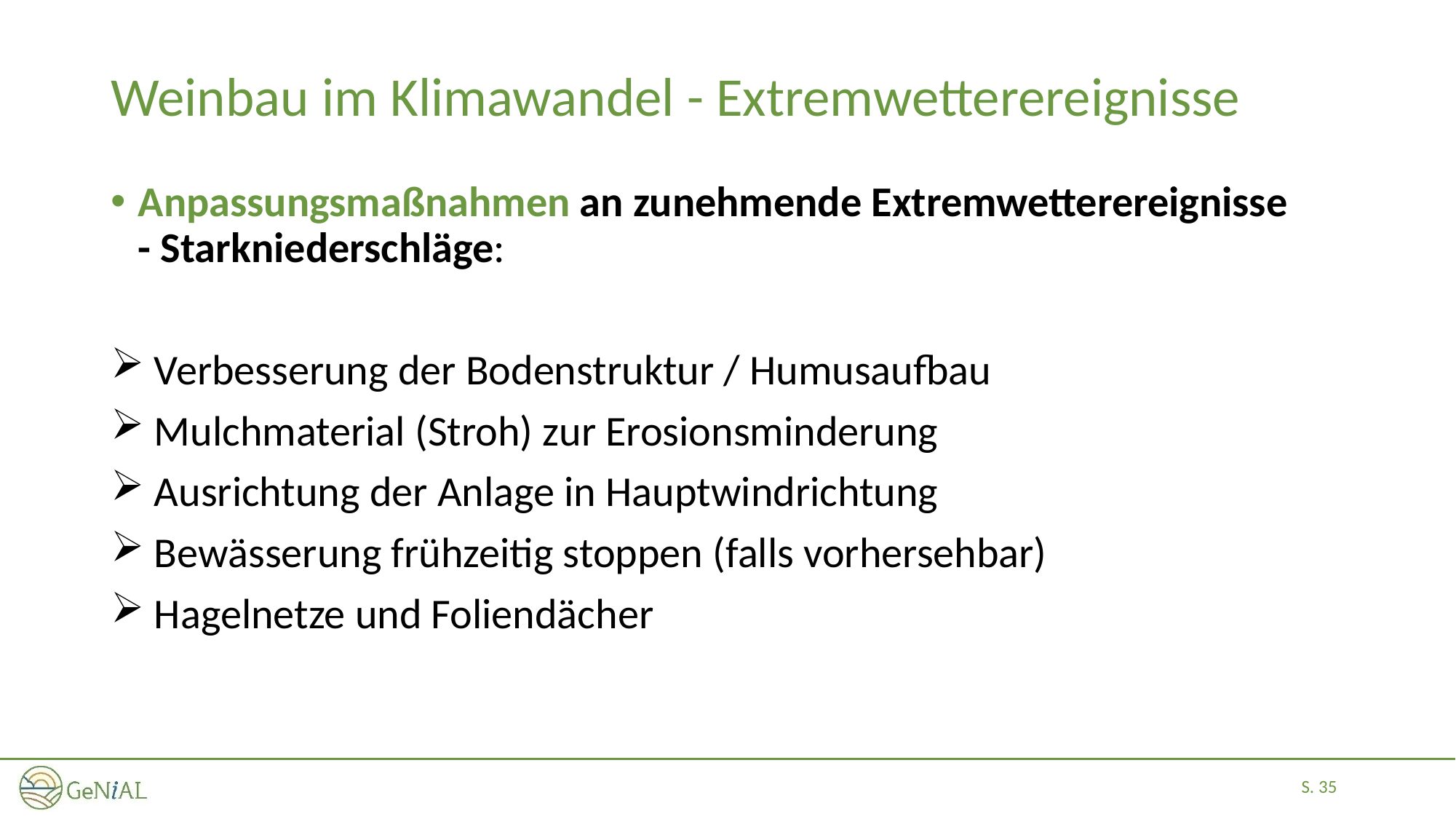

# Weinbau im Klimawandel - Extremwetterereignisse
Anpassungsmaßnahmen an zunehmende Extremwetterereignisse
- Starkniederschläge:

 Verbesserung der Bodenstruktur / Humusaufbau
 Mulchmaterial (Stroh) zur Erosionsminderung
 Ausrichtung der Anlage in Hauptwindrichtung
 Bewässerung frühzeitig stoppen (falls vorhersehbar)
 Hagelnetze und Foliendächer